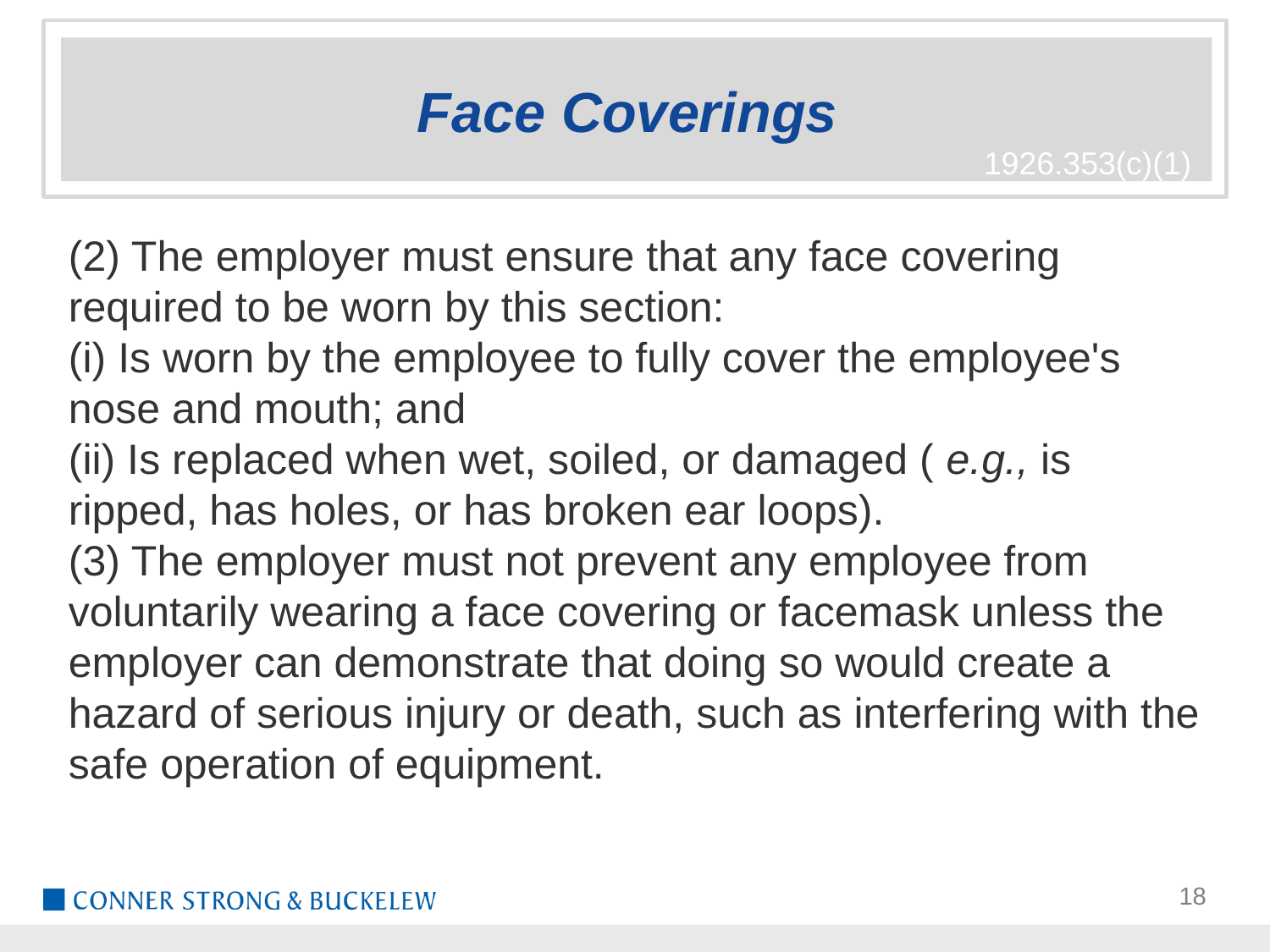

# Face Coverings
1926.353(c)(1)
(2) The employer must ensure that any face covering required to be worn by this section:
(i) Is worn by the employee to fully cover the employee's nose and mouth; and
(ii) Is replaced when wet, soiled, or damaged ( e.g., is ripped, has holes, or has broken ear loops).
(3) The employer must not prevent any employee from voluntarily wearing a face covering or facemask unless the employer can demonstrate that doing so would create a hazard of serious injury or death, such as interfering with the safe operation of equipment.